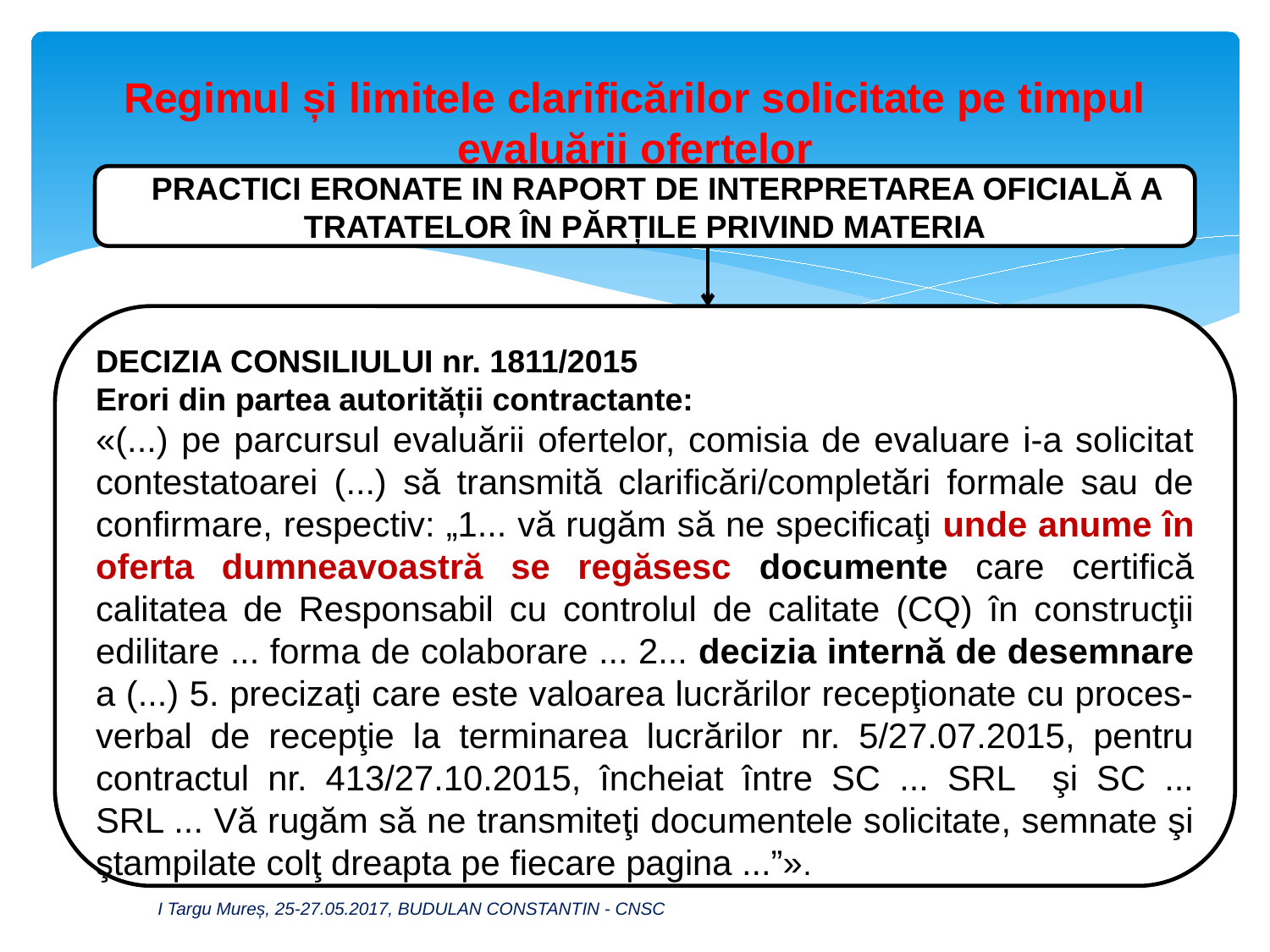

# Regimul și limitele clarificărilor solicitate pe timpul evaluării ofertelor
PRACTICI ERONATE IN RAPORT DE INTERPRETAREA OFICIALĂ A TRATATELOR ÎN PĂRȚILE PRIVIND MATERIA
DECIZIA CONSILIULUI nr. 1811/2015
Erori din partea autorității contractante:
«(...) pe parcursul evaluării ofertelor, comisia de evaluare i-a solicitat contestatoarei (...) să transmită clarificări/completări formale sau de confirmare, respectiv: „1... vă rugăm să ne specificaţi unde anume în oferta dumneavoastră se regăsesc documente care certifică calitatea de Responsabil cu controlul de calitate (CQ) în construcţii edilitare ... forma de colaborare ... 2... decizia internă de desemnare a (...) 5. precizaţi care este valoarea lucrărilor recepţionate cu proces-verbal de recepţie la terminarea lucrărilor nr. 5/27.07.2015, pentru contractul nr. 413/27.10.2015, încheiat între SC ... SRL  şi SC ... SRL ... Vă rugăm să ne transmiteţi documentele solicitate, semnate şi ştampilate colţ dreapta pe fiecare pagina ...”».

I Targu Mureș, 25-27.05.2017, BUDULAN CONSTANTIN - CNSC